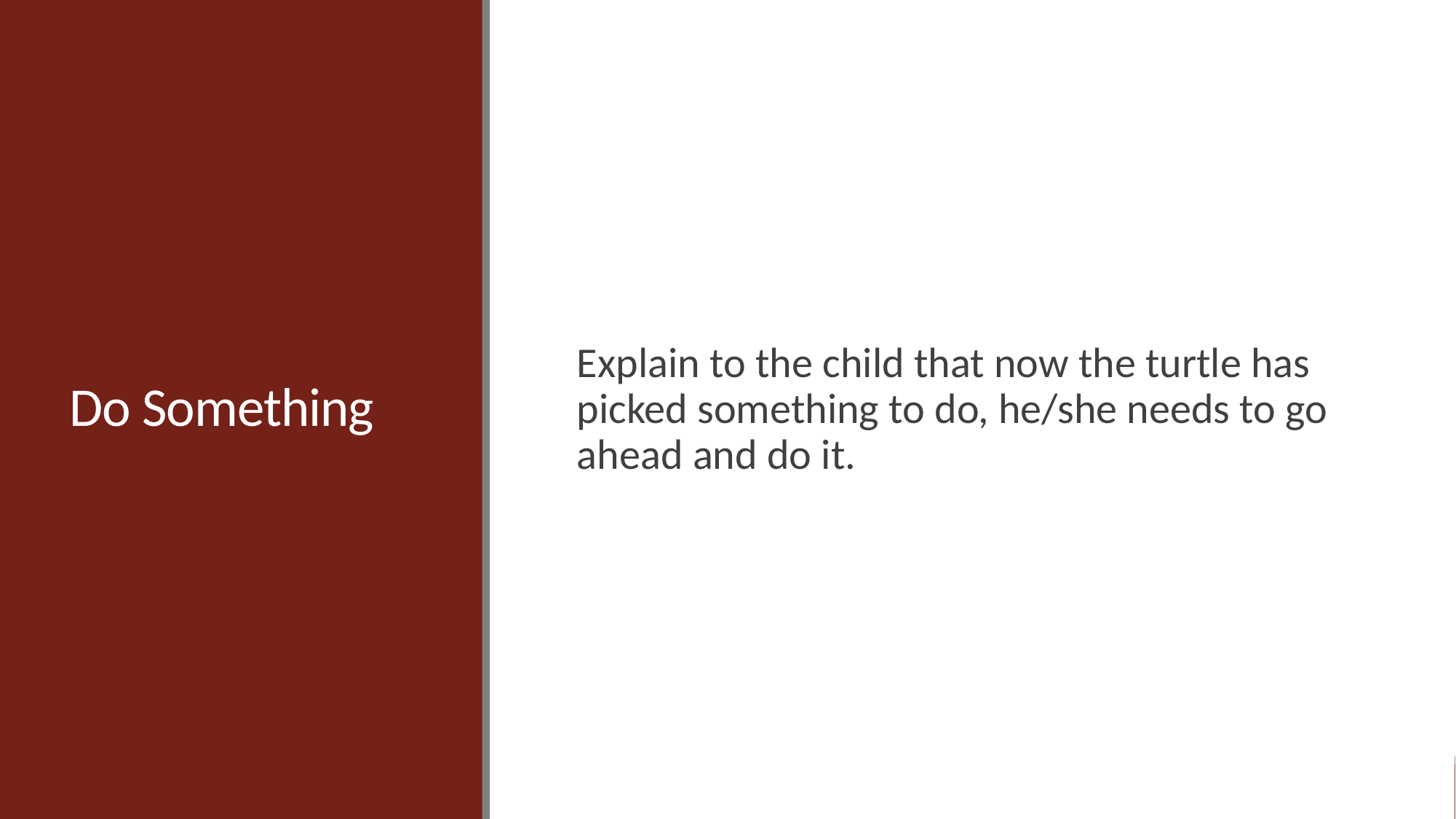

# Do Something
Explain to the child that now the turtle has picked something to do, he/she needs to go ahead and do it.